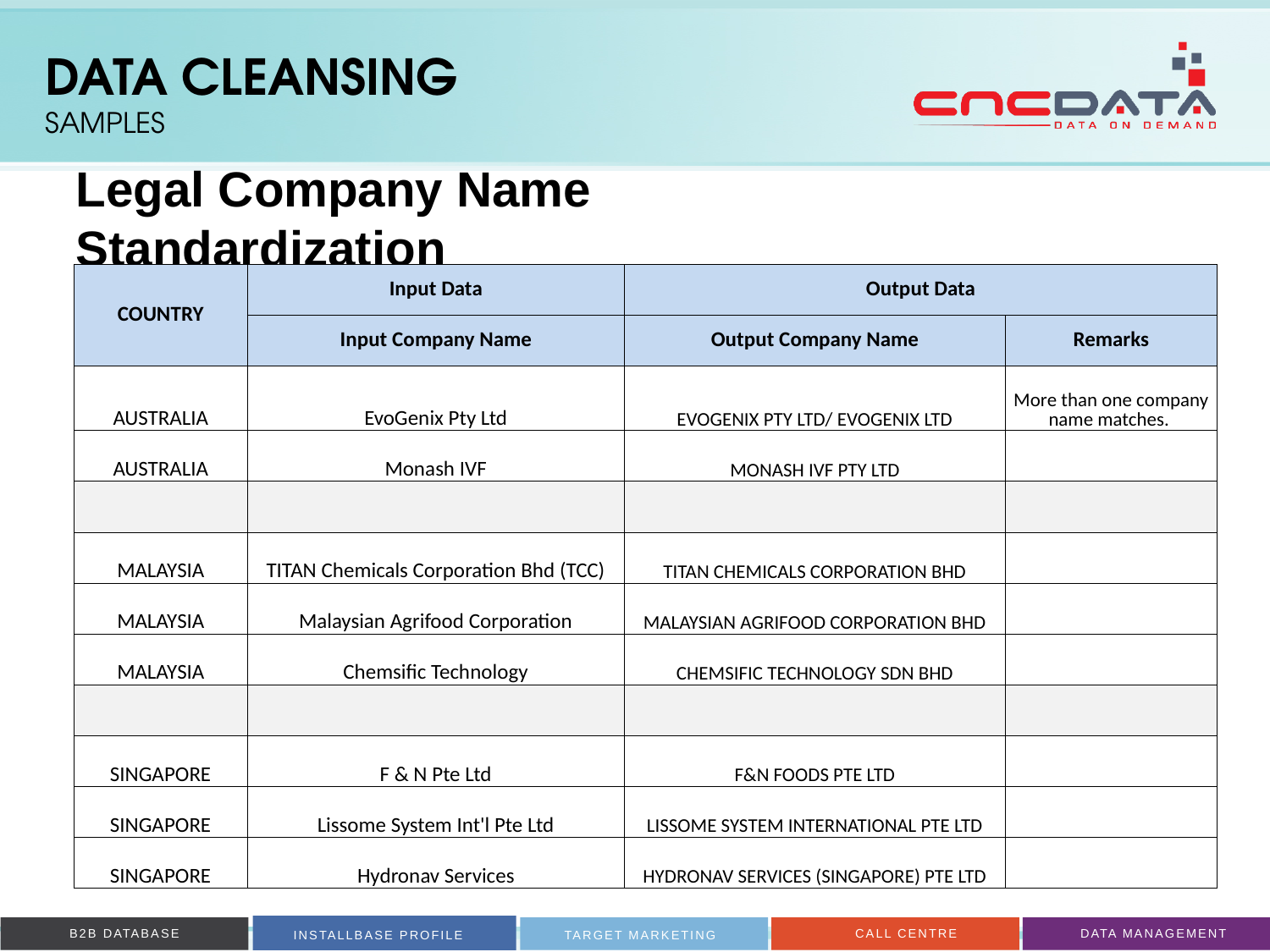

# DATA CLEANSING SAMPLES
Legal Company Name Standardization
| COUNTRY | Input Data | Output Data |  |
| --- | --- | --- | --- |
|  | Input Company Name | Output Company Name | Remarks |
| AUSTRALIA | EvoGenix Pty Ltd | EVOGENIX PTY LTD/ EVOGENIX LTD | More than one company name matches. |
| AUSTRALIA | Monash IVF | MONASH IVF PTY LTD |  |
|  |  |  |  |
| MALAYSIA | TITAN Chemicals Corporation Bhd (TCC) | TITAN CHEMICALS CORPORATION BHD |  |
| MALAYSIA | Malaysian Agrifood Corporation | MALAYSIAN AGRIFOOD CORPORATION BHD |  |
| MALAYSIA | Chemsific Technology | CHEMSIFIC TECHNOLOGY SDN BHD |  |
|  |  |  |  |
| SINGAPORE | F & N Pte Ltd | F&N FOODS PTE LTD |  |
| SINGAPORE | Lissome System Int'l Pte Ltd | LISSOME SYSTEM INTERNATIONAL PTE LTD |  |
| SINGAPORE | Hydronav Services | HYDRONAV SERVICES (SINGAPORE) PTE LTD |  |